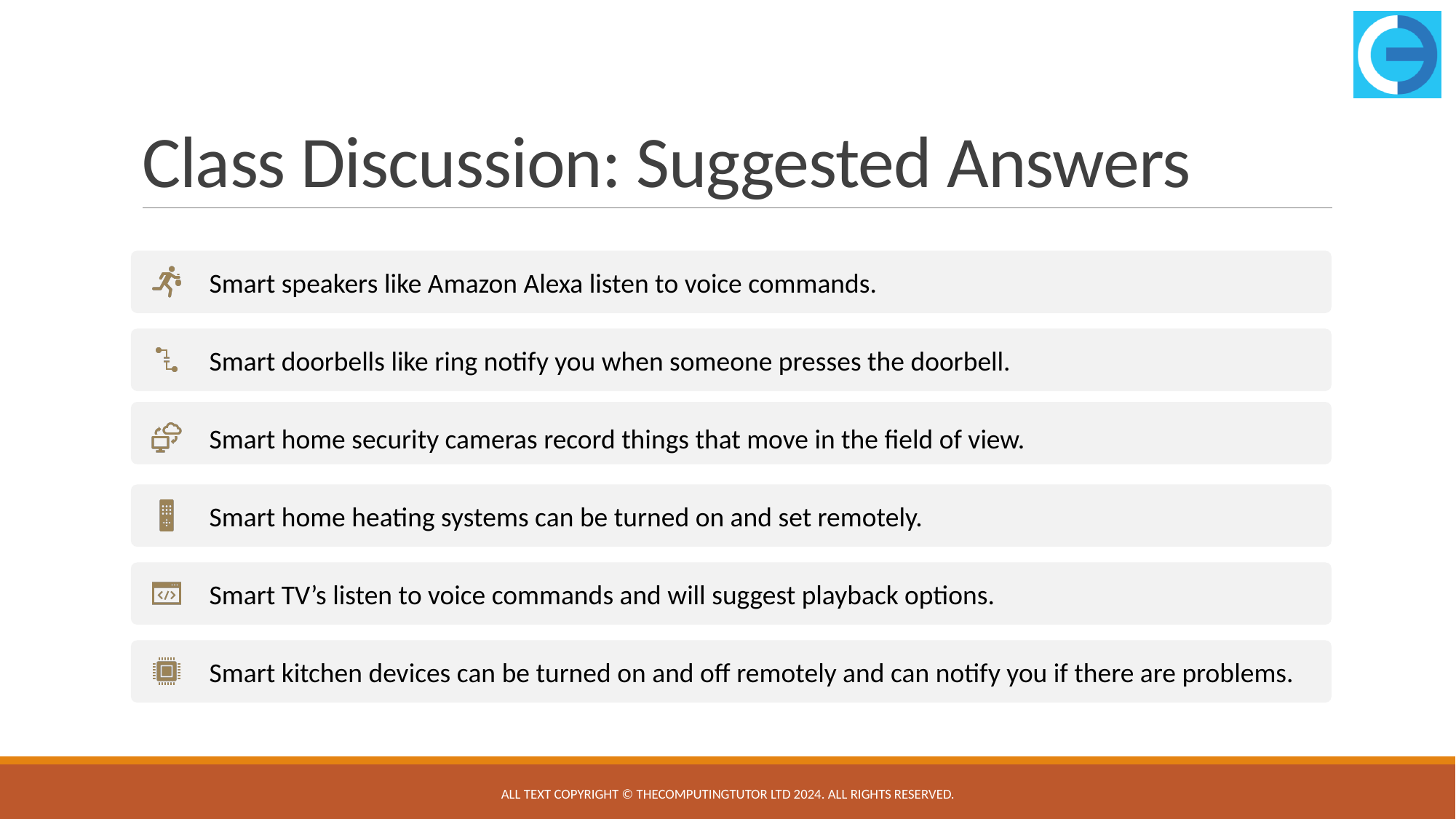

# Class Discussion: Suggested Answers
Smart speakers like Amazon Alexa listen to voice commands.
Smart doorbells like ring notify you when someone presses the doorbell.
Smart home security cameras record things that move in the field of view.
Smart home heating systems can be turned on and set remotely.
Smart TV’s listen to voice commands and will suggest playback options.
Smart kitchen devices can be turned on and off remotely and can notify you if there are problems.
All text copyright © TheComputingTutor Ltd 2024. All rights Reserved.